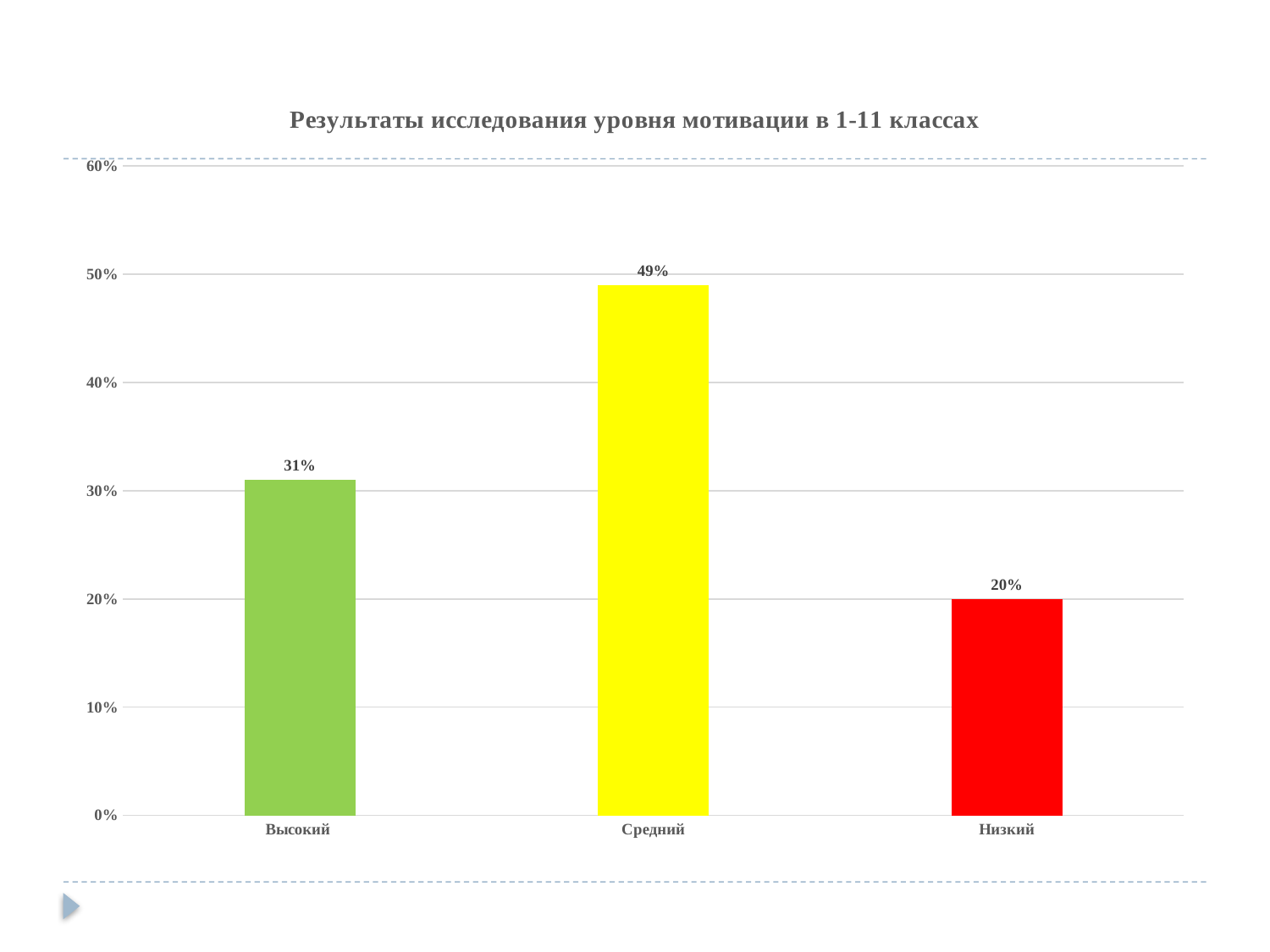

#

### Chart: Результаты исследования уровня мотивации в 1-11 классах

| Category |  |
|---|---|
| Высокий  | 0.31 |
| Средний | 0.49 |
| Низкий | 0.2 |